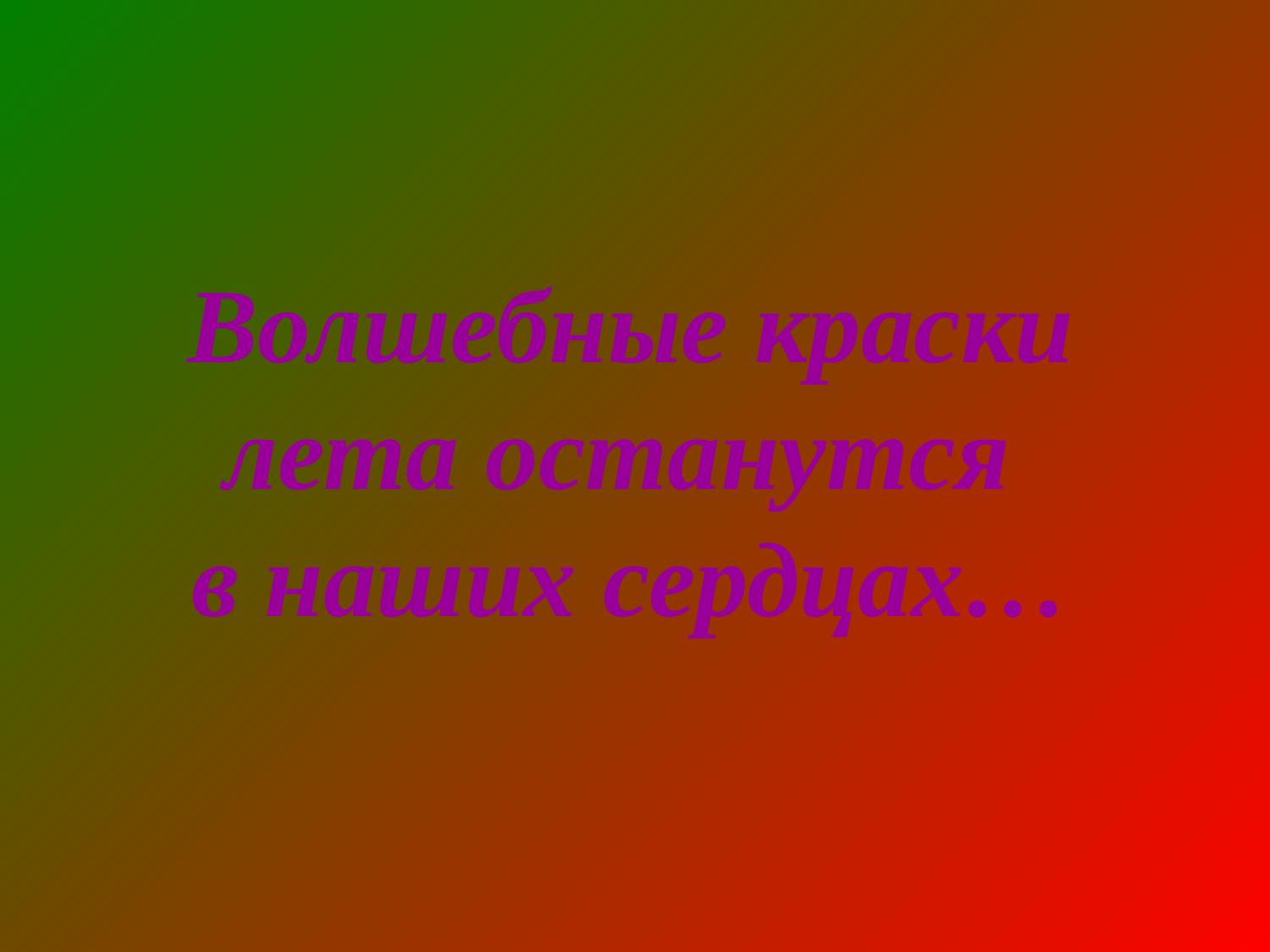

# Волшебные краски лета останутся в наших сердцах…